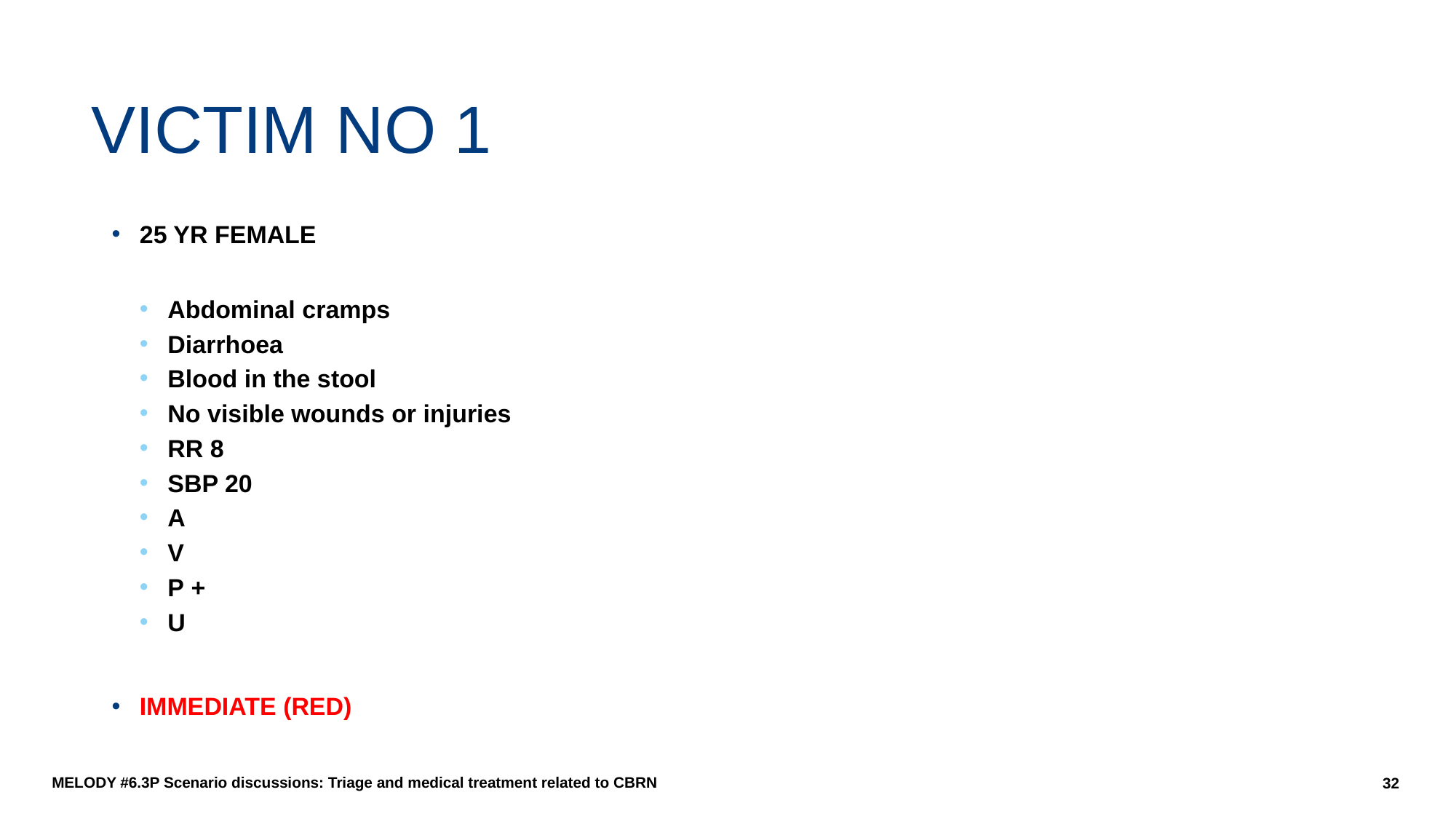

# VICTIM NO 1
25 YR FEMALE

Abdominal cramps
Diarrhoea
Blood in the stool
No visible wounds or injuries
RR 8
SBP 20
A
V
P +
U

IMMEDIATE (RED)

MELODY #6.3P Scenario discussions: Triage and medical treatment related to CBRN
32